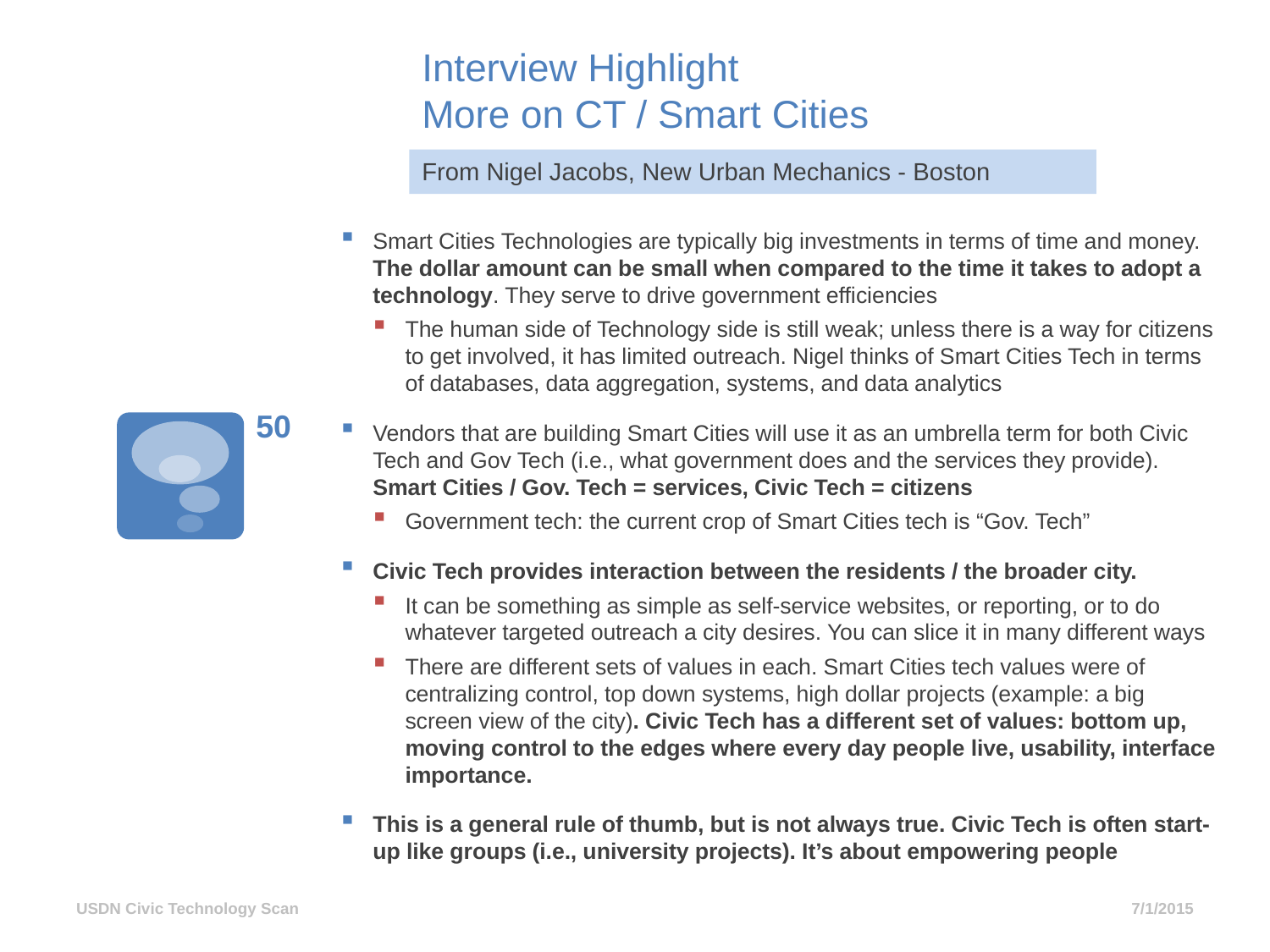

# Interview Highlight More on CT / Smart Cities
From Nigel Jacobs, New Urban Mechanics - Boston
Smart Cities Technologies are typically big investments in terms of time and money. The dollar amount can be small when compared to the time it takes to adopt a technology. They serve to drive government efficiencies
The human side of Technology side is still weak; unless there is a way for citizens to get involved, it has limited outreach. Nigel thinks of Smart Cities Tech in terms of databases, data aggregation, systems, and data analytics
Vendors that are building Smart Cities will use it as an umbrella term for both Civic Tech and Gov Tech (i.e., what government does and the services they provide).  Smart Cities / Gov. Tech = services, Civic Tech = citizens
Government tech: the current crop of Smart Cities tech is “Gov. Tech”
Civic Tech provides interaction between the residents / the broader city.
It can be something as simple as self-service websites, or reporting, or to do whatever targeted outreach a city desires. You can slice it in many different ways
There are different sets of values in each. Smart Cities tech values were of centralizing control, top down systems, high dollar projects (example: a big screen view of the city). Civic Tech has a different set of values: bottom up, moving control to the edges where every day people live, usability, interface importance.
This is a general rule of thumb, but is not always true. Civic Tech is often start-up like groups (i.e., university projects). It’s about empowering people
50
USDN Civic Technology Scan
7/1/2015